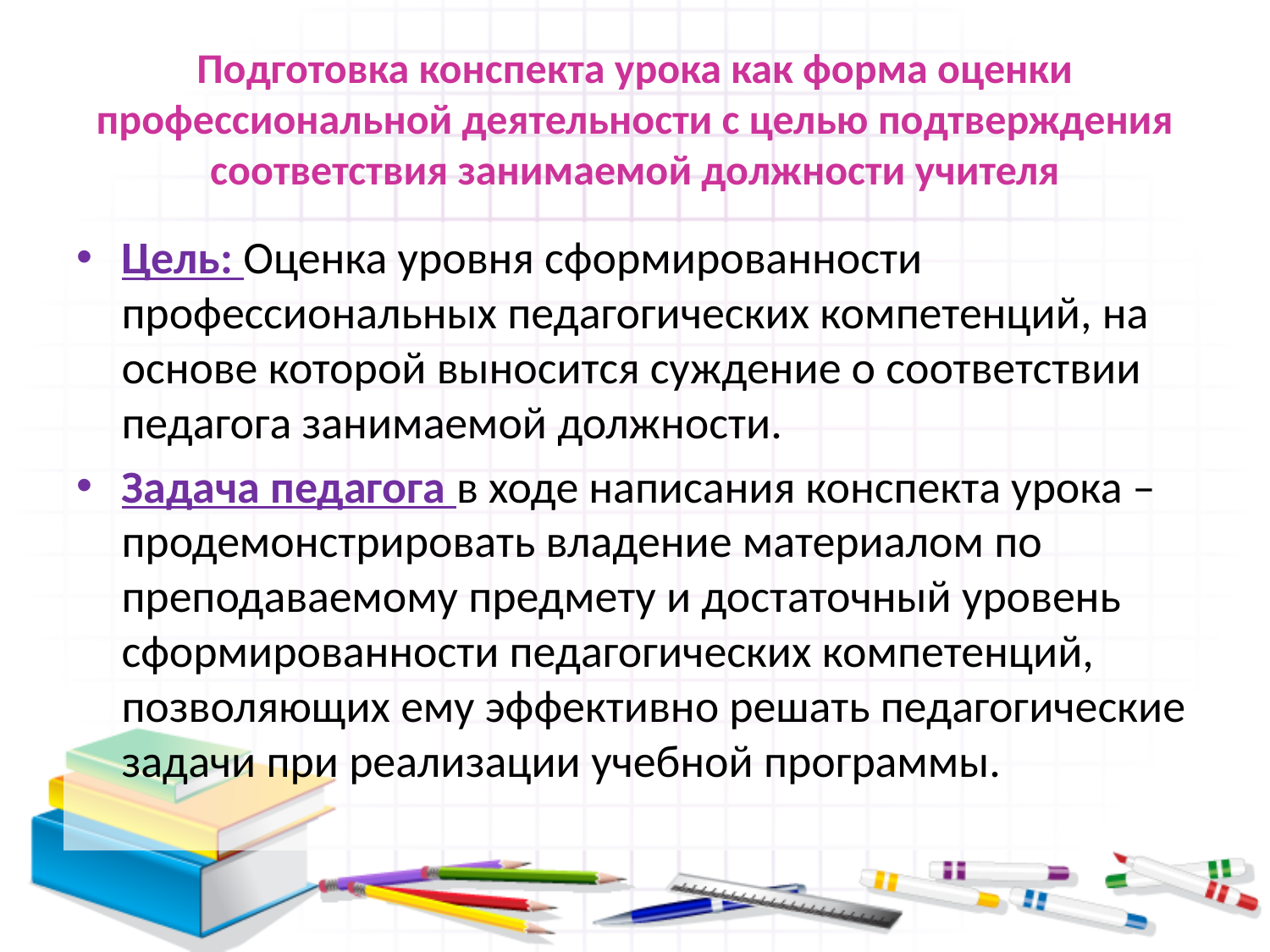

# Подготовка конспекта урока как форма оценки профессиональной деятельности с целью подтверждения соответствия занимаемой должности учителя
Цель: Оценка уровня сформированности профессиональных педагогических компетенций, на основе которой выносится суждение о соответствии педагога занимаемой должности.
Задача педагога в ходе написания конспекта урока – продемонстрировать владение материалом по преподаваемому предмету и достаточный уровень сформированности педагогических компетенций, позволяющих ему эффективно решать педагогические задачи при реализации учебной программы.